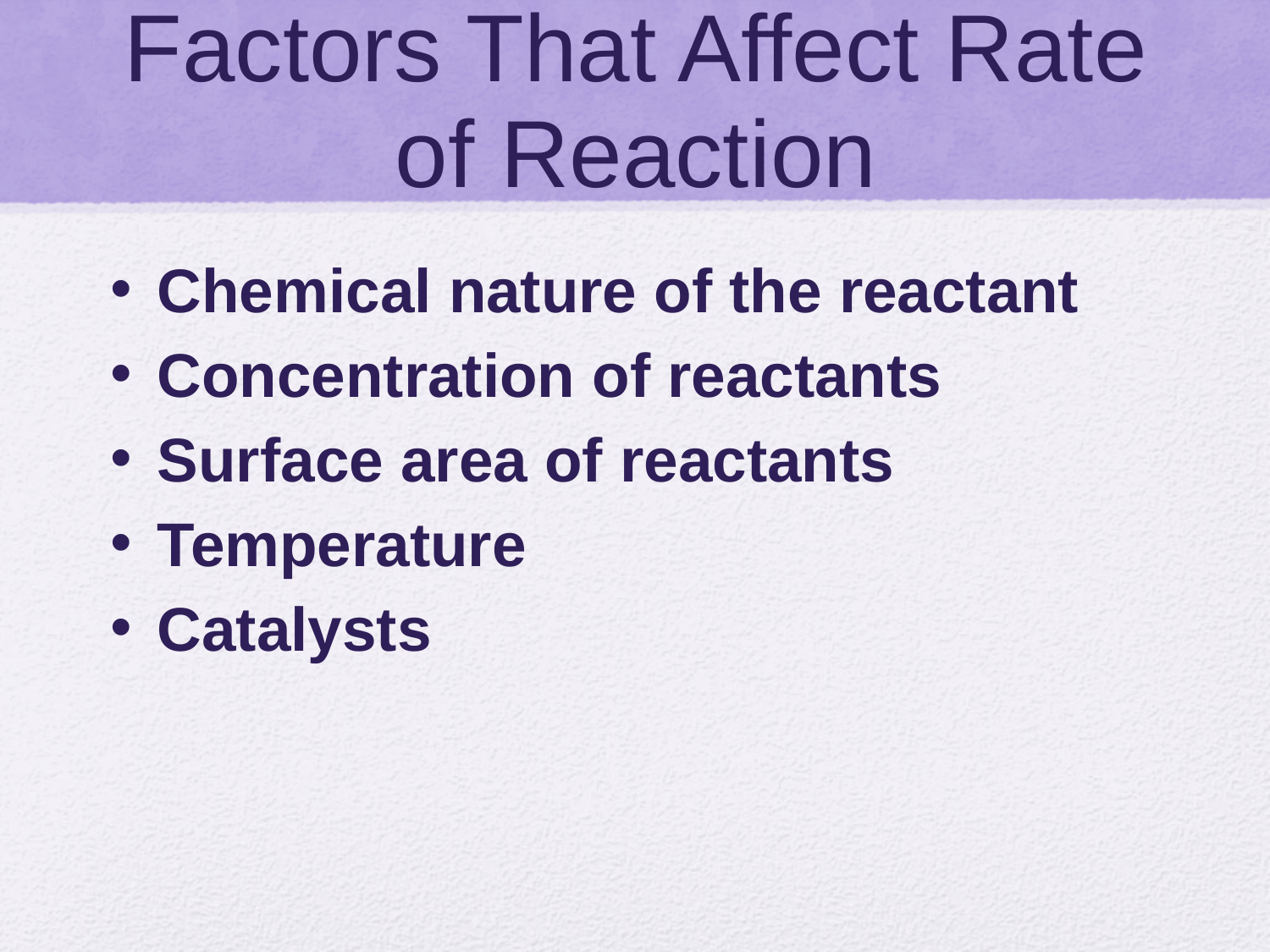

# Factors That Affect Rate of Reaction
Chemical nature of the reactant
Concentration of reactants
Surface area of reactants
Temperature
Catalysts